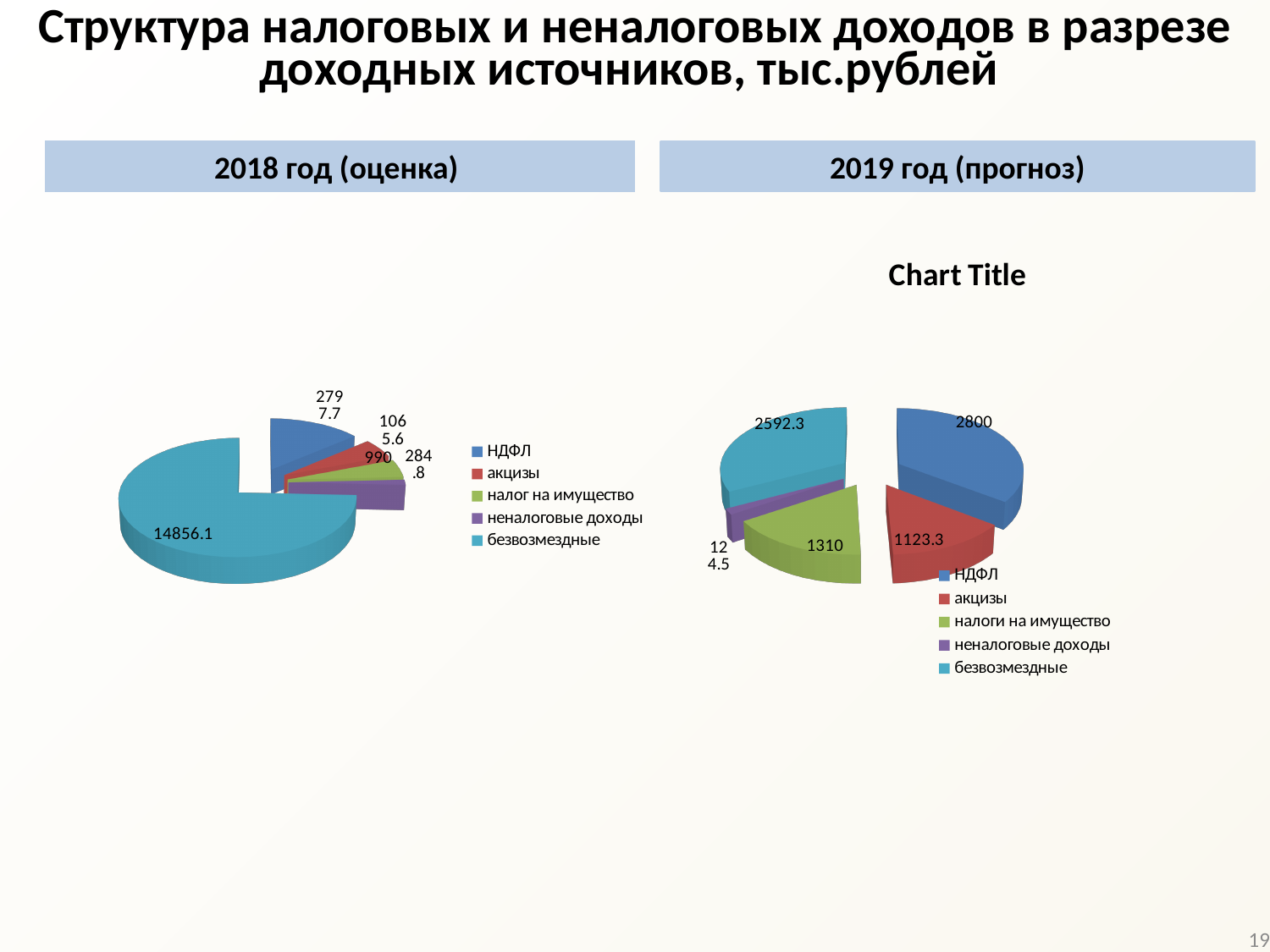

Структура налоговых и неналоговых доходов в разрезе доходных источников, тыс.рублей

### Chart

| Category |
|---|
2018 год (оценка)
2019 год (прогноз)

[unsupported chart]

### Chart

| Category |
|---|

[unsupported chart]

[unsupported chart]

[unsupported chart]

19